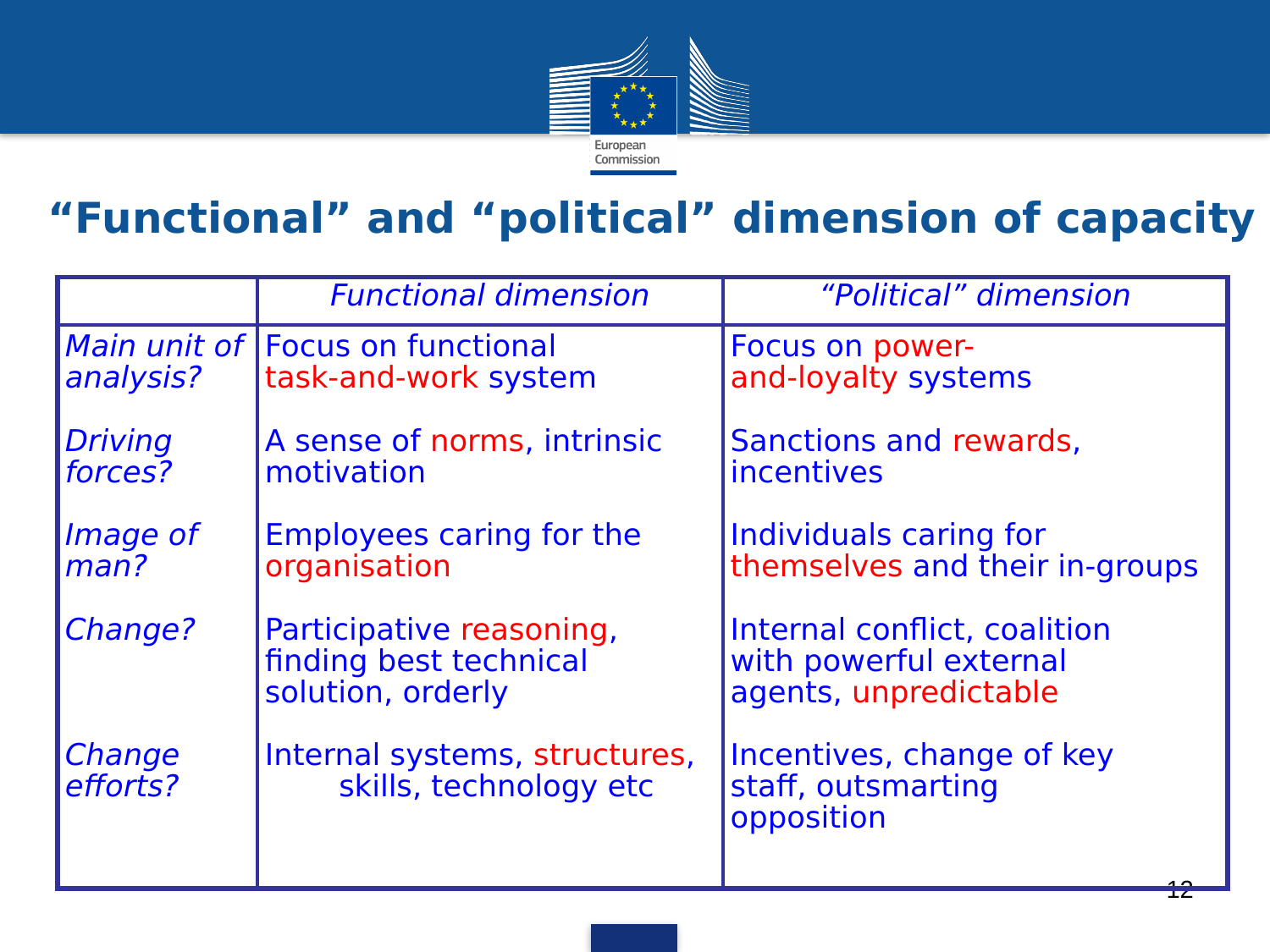

# “Functional” and “political” dimension of capacity
|  | Functional dimension | “Political” dimension |
| --- | --- | --- |
| Main unit of analysis? Driving forces? Image of man? Change? Change efforts? | Focus on functional task-and-work system A sense of norms, intrinsic motivation Employees caring for the organisation Participative reasoning, finding best technical solution, orderly Internal systems, structures, skills, technology etc | Focus on power- and-loyalty systems Sanctions and rewards, incentives Individuals caring for themselves and their in-groups Internal conflict, coalition with powerful external agents, unpredictable Incentives, change of key staff, outsmarting opposition |
12